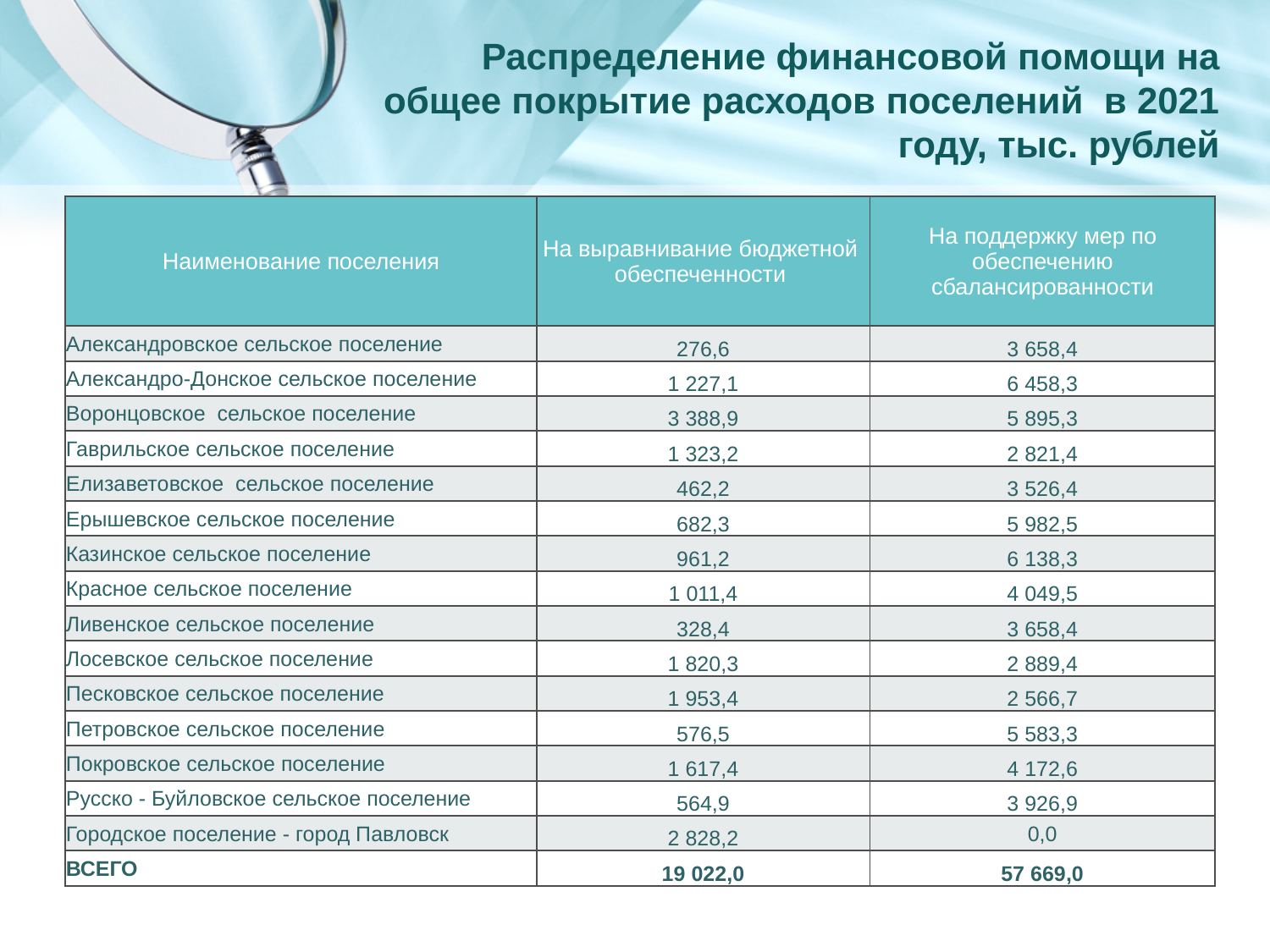

Распределение финансовой помощи на общее покрытие расходов поселений  в 2021 году, тыс. рублей
| Наименование поселения | На выравнивание бюджетной обеспеченности | На поддержку мер по обеспечению сбалансированности |
| --- | --- | --- |
| Александровское сельское поселение | 276,6 | 3 658,4 |
| Александро-Донское сельское поселение | 1 227,1 | 6 458,3 |
| Воронцовское сельское поселение | 3 388,9 | 5 895,3 |
| Гаврильское сельское поселение | 1 323,2 | 2 821,4 |
| Елизаветовское сельское поселение | 462,2 | 3 526,4 |
| Ерышевское сельское поселение | 682,3 | 5 982,5 |
| Казинское сельское поселение | 961,2 | 6 138,3 |
| Красное сельское поселение | 1 011,4 | 4 049,5 |
| Ливенское сельское поселение | 328,4 | 3 658,4 |
| Лосевское сельское поселение | 1 820,3 | 2 889,4 |
| Песковское сельское поселение | 1 953,4 | 2 566,7 |
| Петровское сельское поселение | 576,5 | 5 583,3 |
| Покровское сельское поселение | 1 617,4 | 4 172,6 |
| Русско - Буйловское сельское поселение | 564,9 | 3 926,9 |
| Городское поселение - город Павловск | 2 828,2 | 0,0 |
| ВСЕГО | 19 022,0 | 57 669,0 |